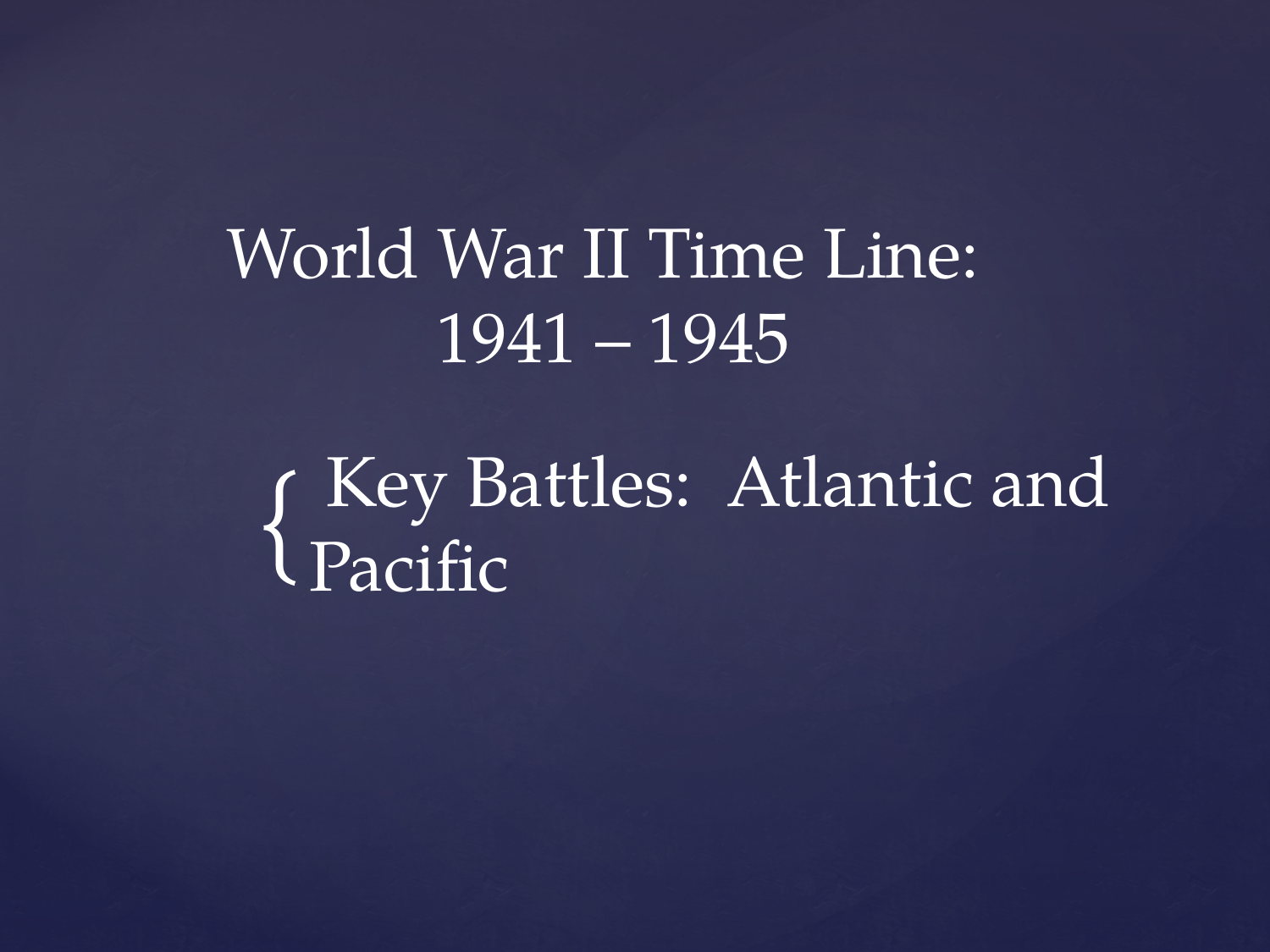

# World War II Time Line: 1941 – 1945
 Key Battles:  Atlantic and Pacific